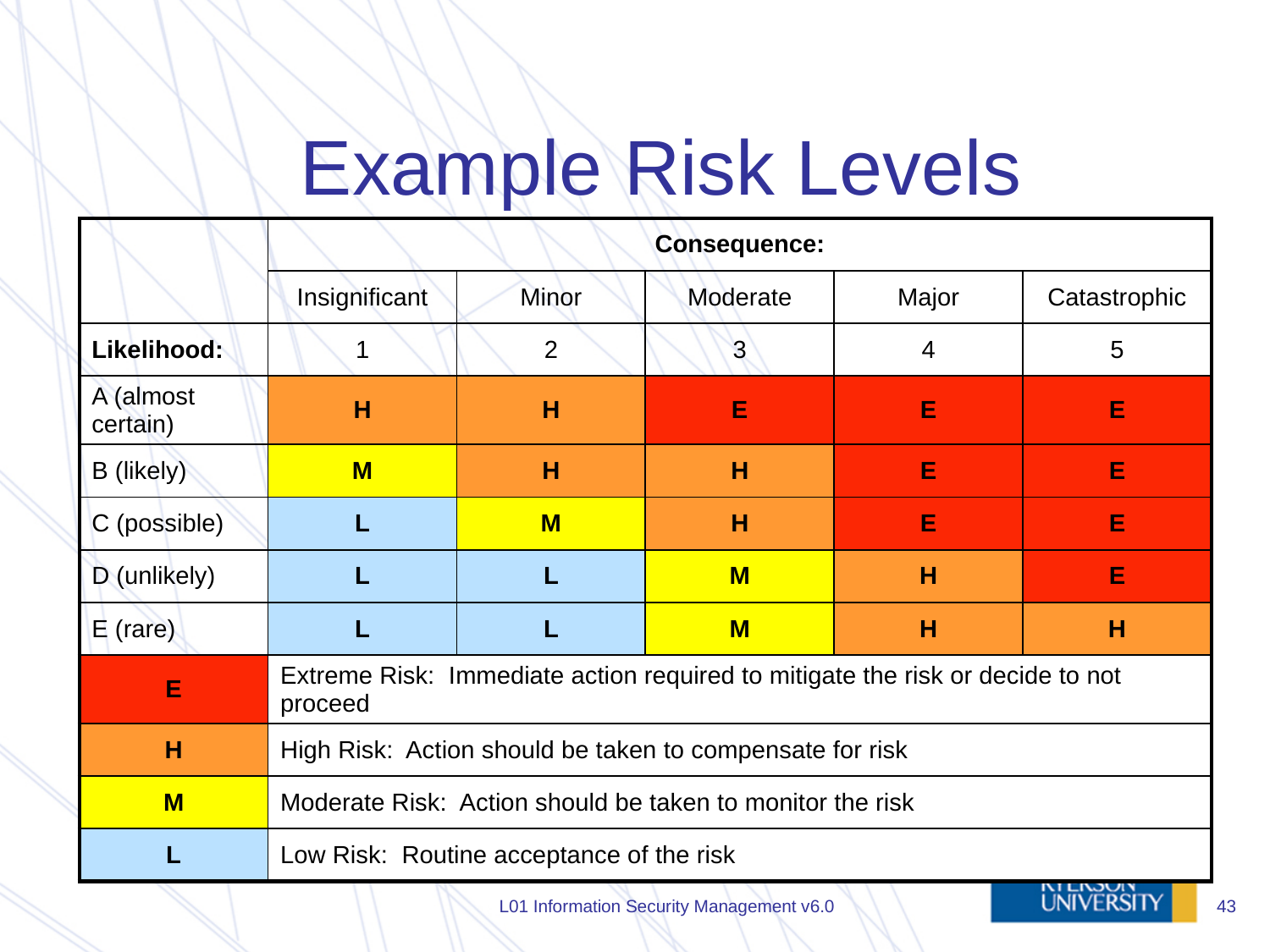

# Example Risk Levels
|  | Consequence: |  |  |  |  |
| --- | --- | --- | --- | --- | --- |
|  | Insignificant | Minor | Moderate | Major | Catastrophic |
| Likelihood: | 1 | 2 | 3 | 4 | 5 |
| A (almost certain) | H | H | E | E | E |
| B (likely) | M | H | H | E | E |
| C (possible) | L | M | H | E | E |
| D (unlikely) | L | L | M | H | E |
| E (rare) | L | L | M | H | H |
| E | Extreme Risk: Immediate action required to mitigate the risk or decide to not proceed |  |  |  |  |
| H | High Risk: Action should be taken to compensate for risk |  |  |  |  |
| M | Moderate Risk: Action should be taken to monitor the risk |  |  |  |  |
| L | Low Risk: Routine acceptance of the risk |  |  |  |  |
L01 Information Security Management v6.0
43